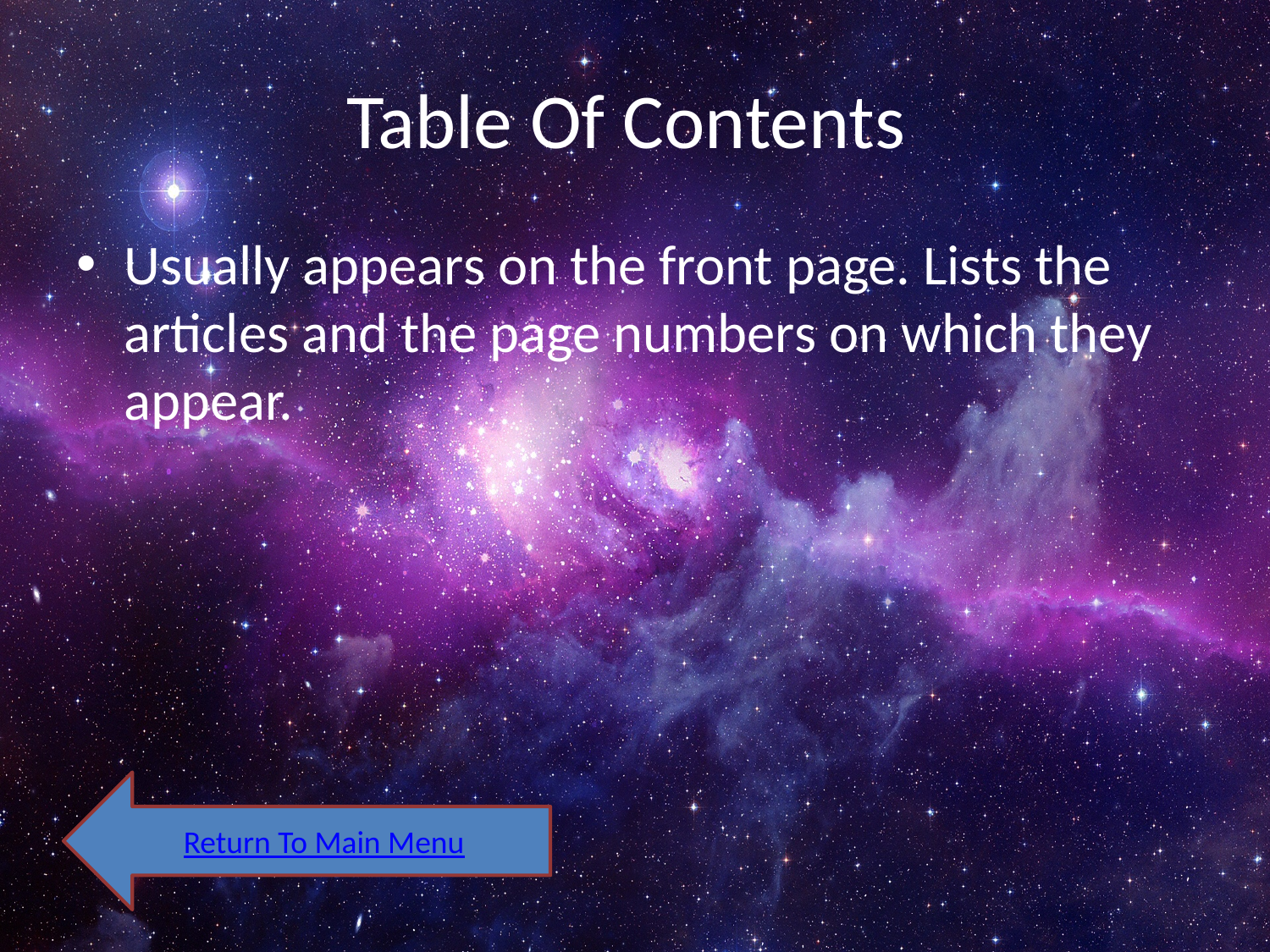

# Table Of Contents
Usually appears on the front page. Lists the articles and the page numbers on which they appear.
Return To Main Menu